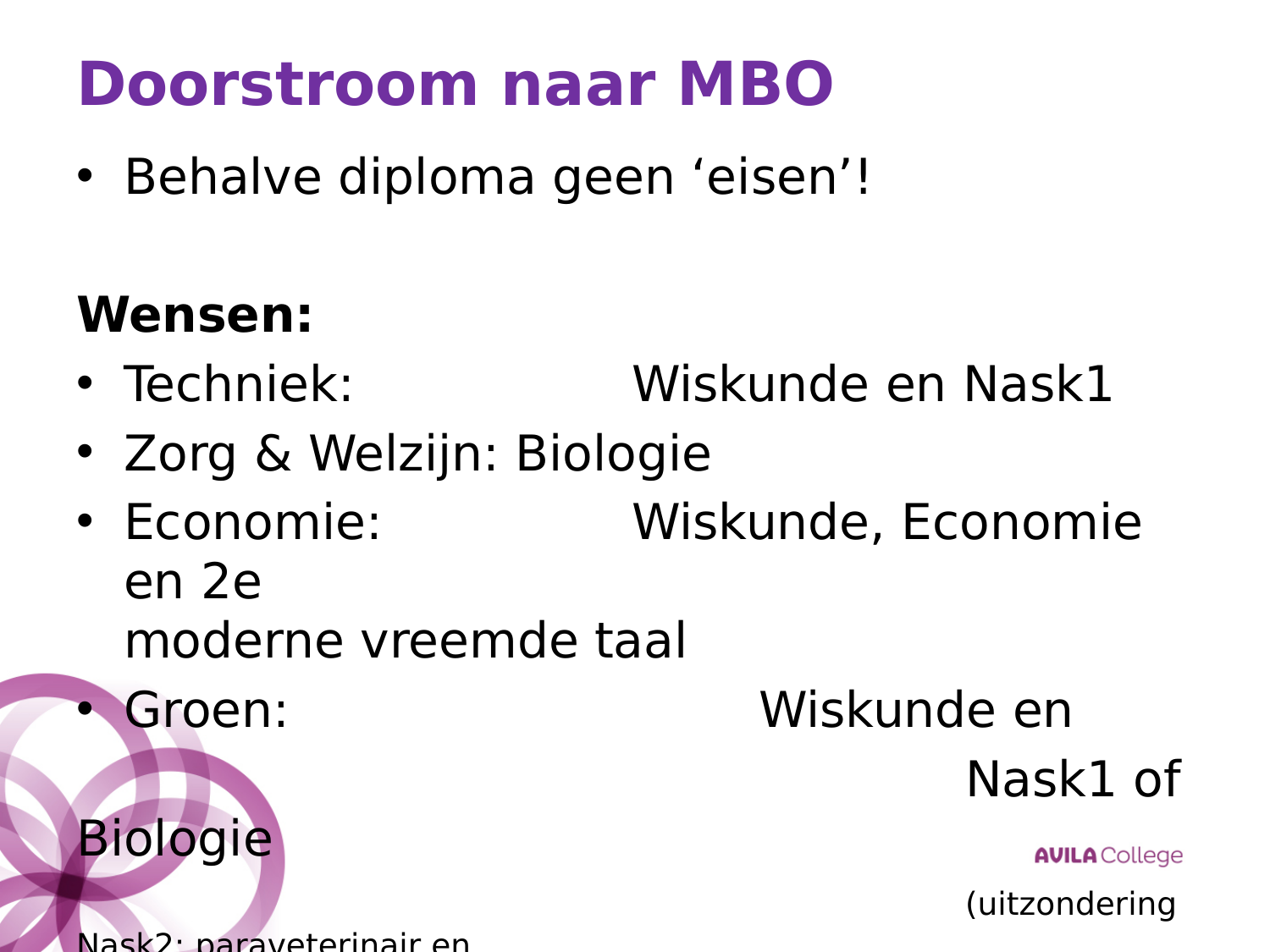

# Doorstroom naar MBO
Behalve diploma geen ‘eisen’!

Wensen:
Techniek: 			Wiskunde en Nask1
Zorg & Welzijn: Biologie
Economie: 		Wiskunde, Economie en 2e 							moderne vreemde taal
Groen: 				Wiskunde en
							Nask1 of Biologie
							(uitzondering Nask2: paraveterinair en 								voedingsmiddelentechnologie)